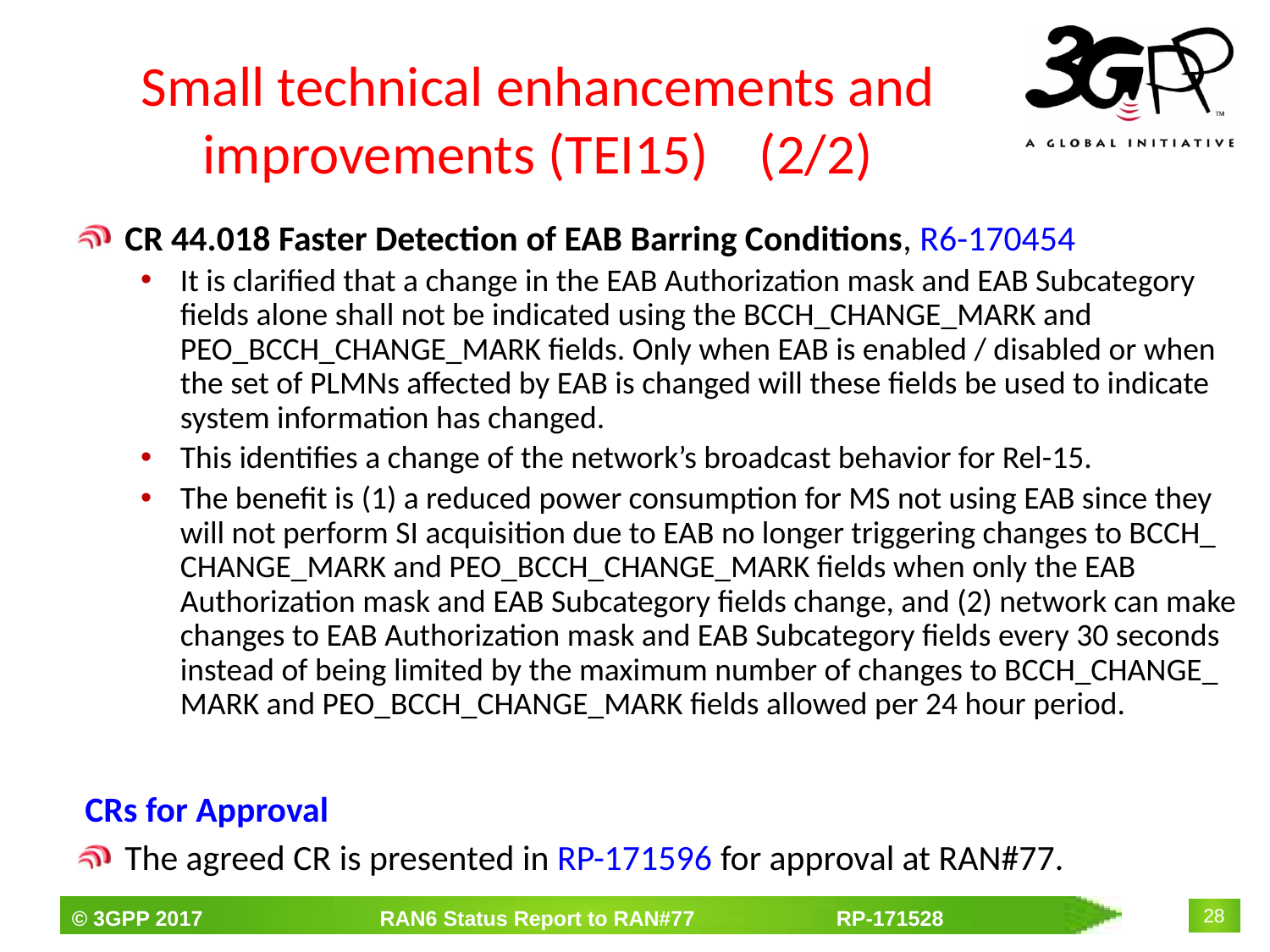

# Small technical enhancements and improvements (TEI15)    (2/2)
CR 44.018 Faster Detection of EAB Barring Conditions, R6-170454
It is clarified that a change in the EAB Authorization mask and EAB Subcategory fields alone shall not be indicated using the BCCH_CHANGE_MARK and PEO_BCCH_CHANGE_MARK fields. Only when EAB is enabled / disabled or when the set of PLMNs affected by EAB is changed will these fields be used to indicate system information has changed.
This identifies a change of the network’s broadcast behavior for Rel-15.
The benefit is (1) a reduced power consumption for MS not using EAB since they will not perform SI acquisition due to EAB no longer triggering changes to BCCH_ CHANGE_MARK and PEO_BCCH_CHANGE_MARK fields when only the EAB Authorization mask and EAB Subcategory fields change, and (2) network can make changes to EAB Authorization mask and EAB Subcategory fields every 30 seconds instead of being limited by the maximum number of changes to BCCH_CHANGE_ MARK and PEO_BCCH_CHANGE_MARK fields allowed per 24 hour period.

CRs for Approval
The agreed CR is presented in RP-171596 for approval at RAN#77.